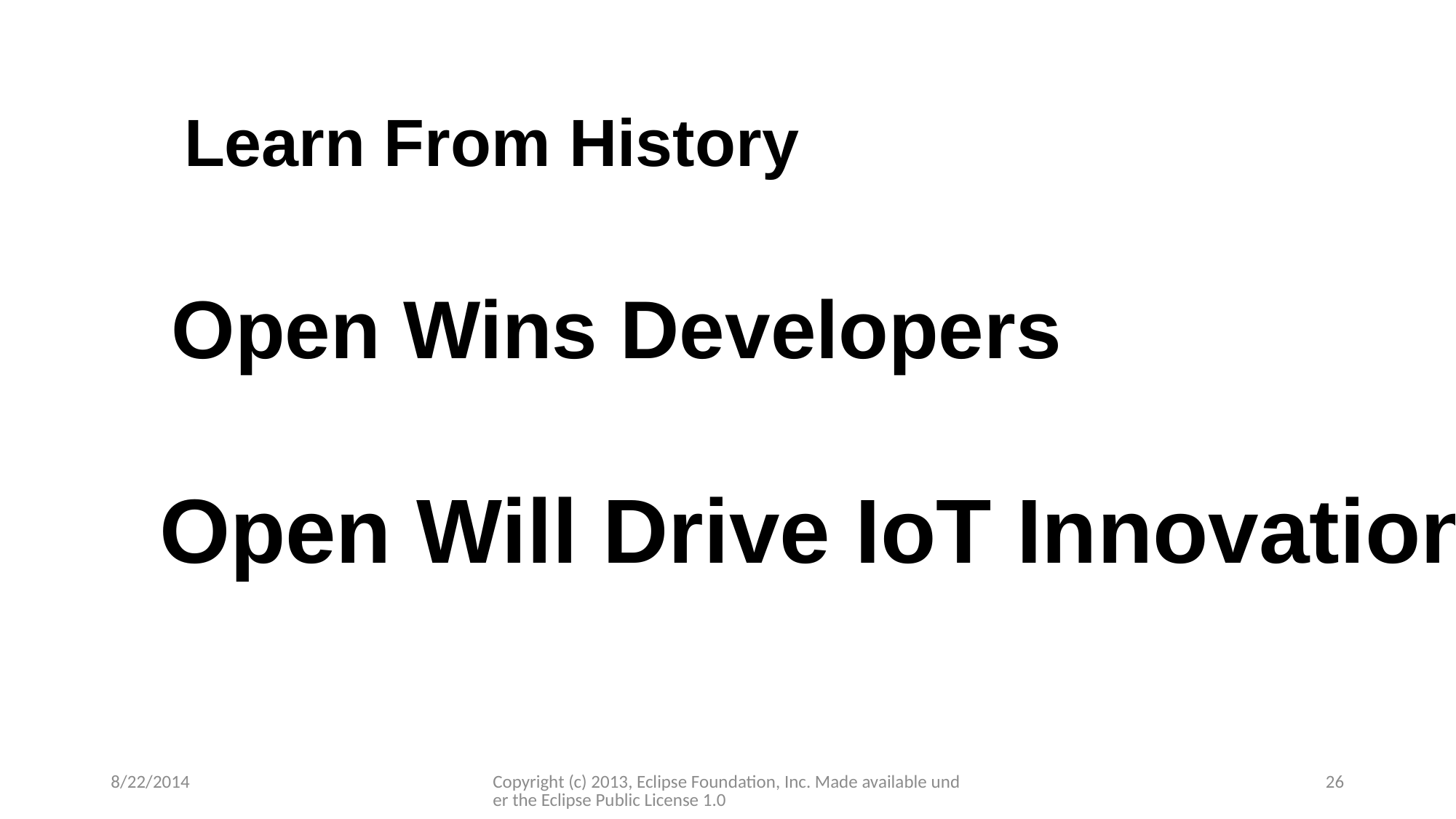

Learn From History
Open Wins Developers
Open Will Drive IoT Innovation
8/22/2014
Copyright (c) 2013, Eclipse Foundation, Inc. Made available under the Eclipse Public License 1.0
26